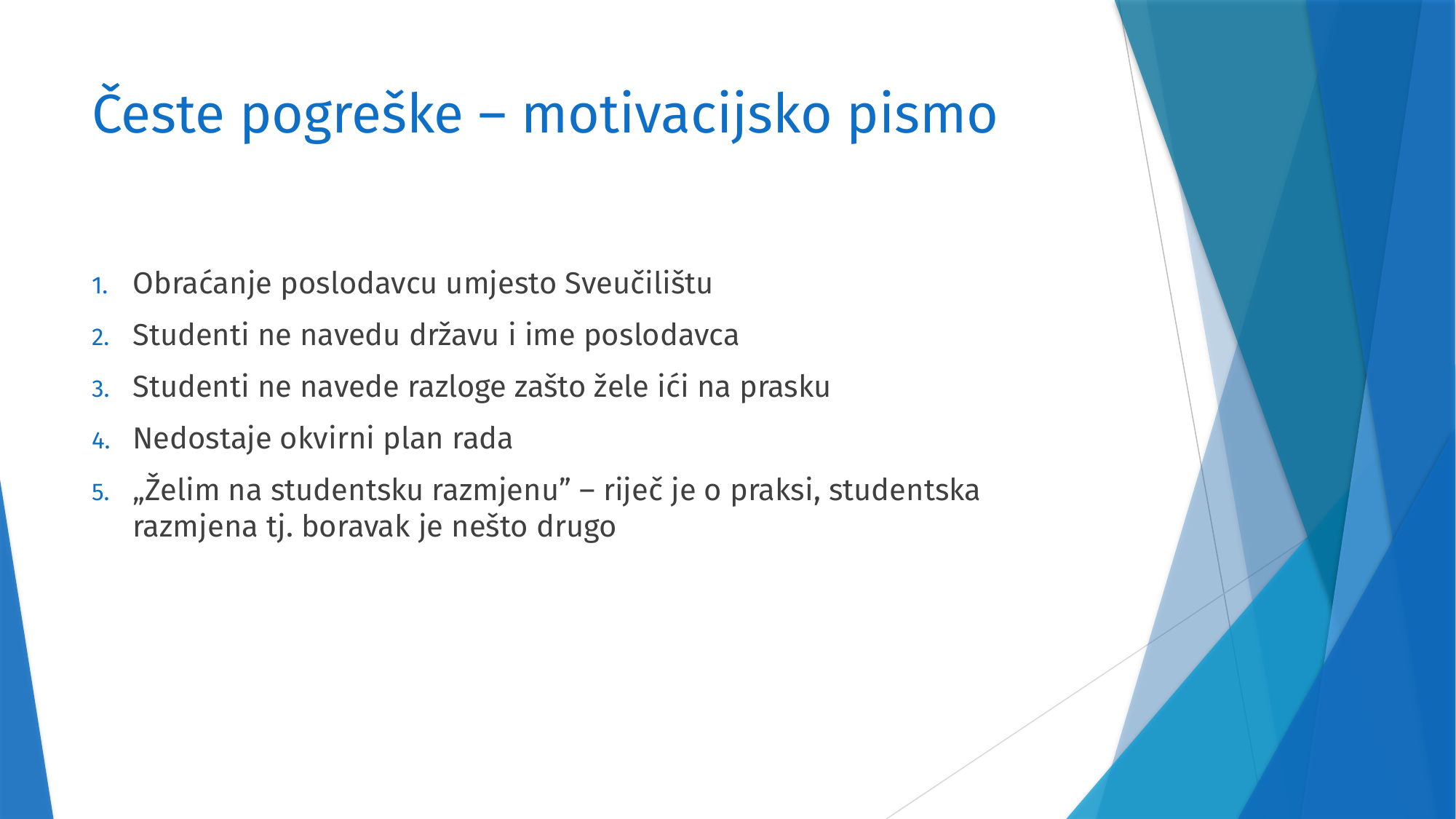

# Česte pogreške – motivacijsko pismo
Obraćanje poslodavcu umjesto Sveučilištu
Studenti ne navedu državu i ime poslodavca
Studenti ne navede razloge zašto žele ići na prasku
Nedostaje okvirni plan rada
„Želim na studentsku razmjenu” – riječ je o praksi, studentska razmjena tj. boravak je nešto drugo